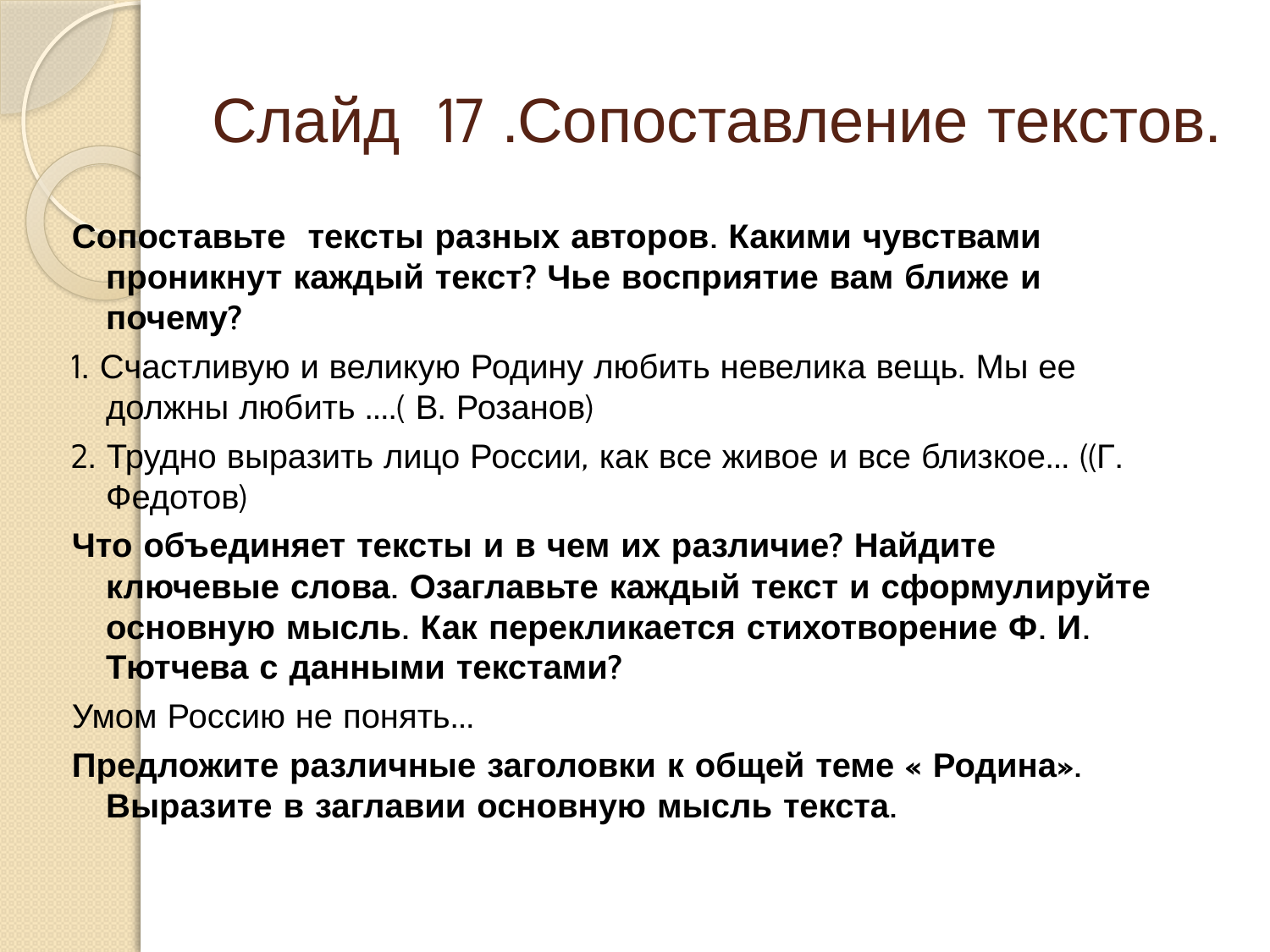

# Слайд  17 .Сопоставление текстов.
Сопоставьте  тексты разных авторов. Какими чувствами проникнут каждый текст? Чье восприятие вам ближе и почему?
1. Счастливую и великую Родину любить невелика вещь. Мы ее должны любить ….( В. Розанов)
2. Трудно выразить лицо России, как все живое и все близкое… ((Г. Федотов)
Что объединяет тексты и в чем их различие? Найдите  ключевые слова. Озаглавьте каждый текст и сформулируйте основную мысль. Как перекликается стихотворение Ф. И. Тютчева с данными текстами?
Умом Россию не понять…
Предложите различные заголовки к общей теме « Родина». Выразите в заглавии основную мысль текста.